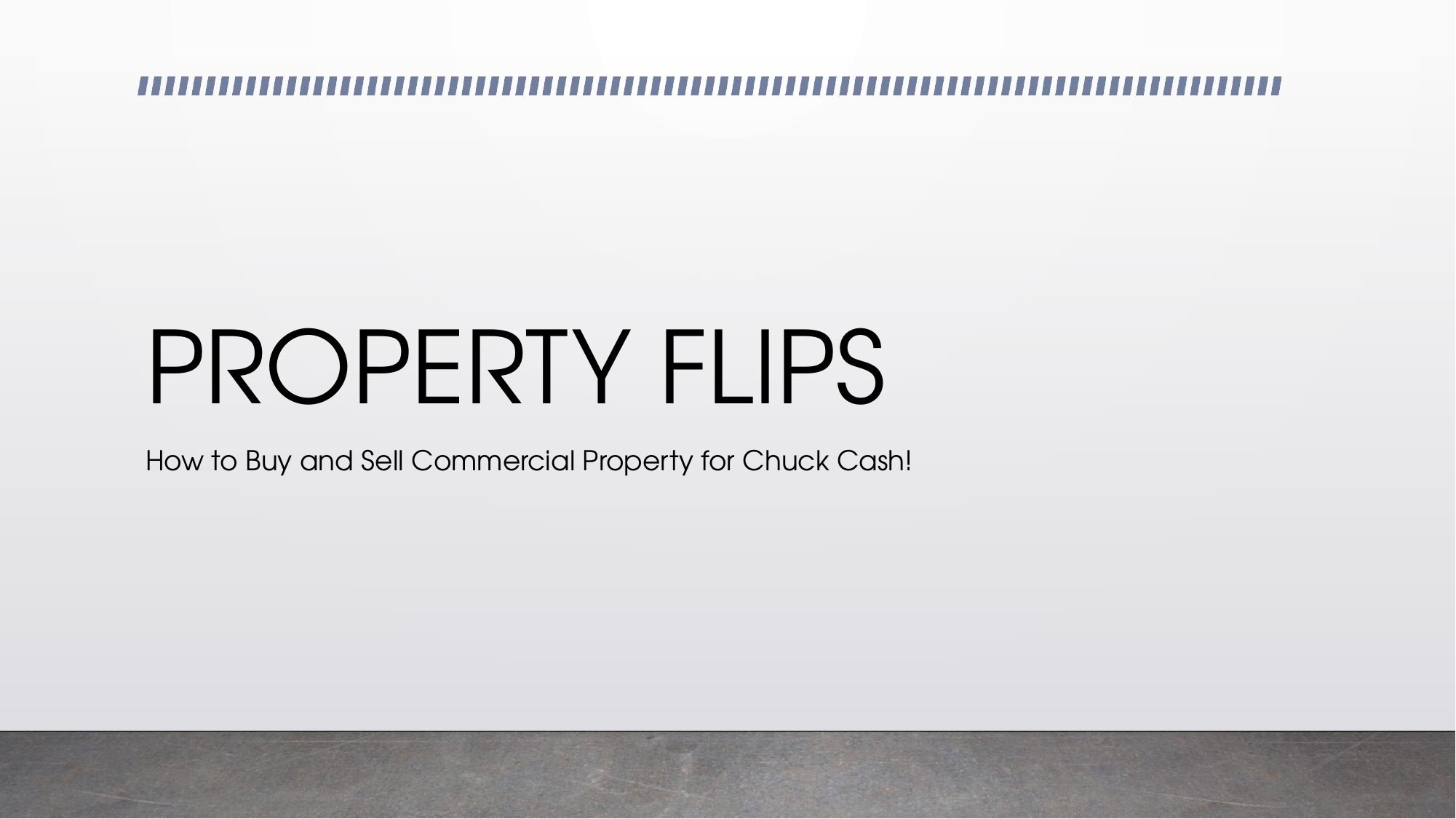

# PROPERTY FLIPS
How to Buy and Sell Commercial Property for Chuck Cash!